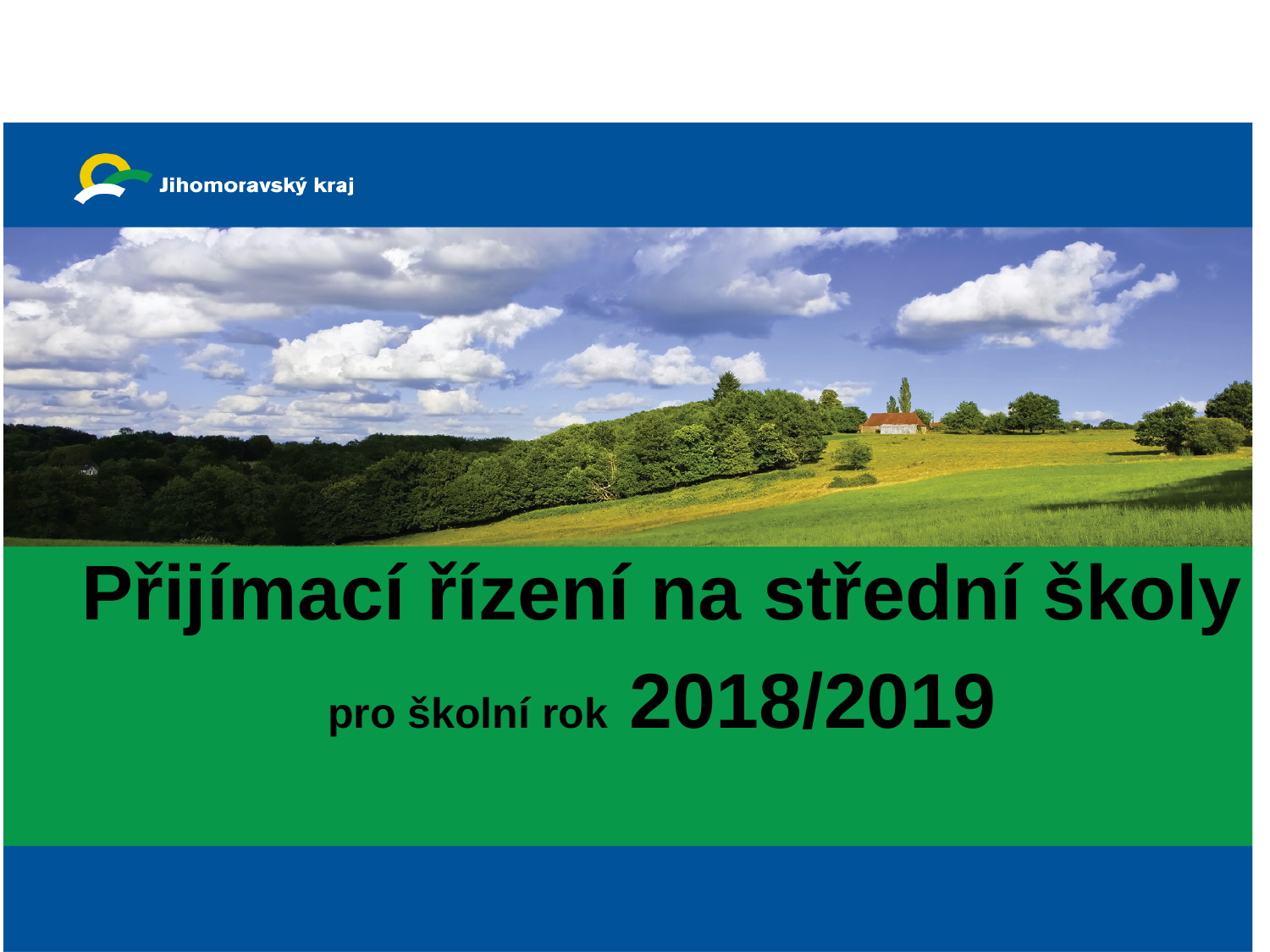

Přijímací řízení na střední školy
pro školní rok 2018/2019